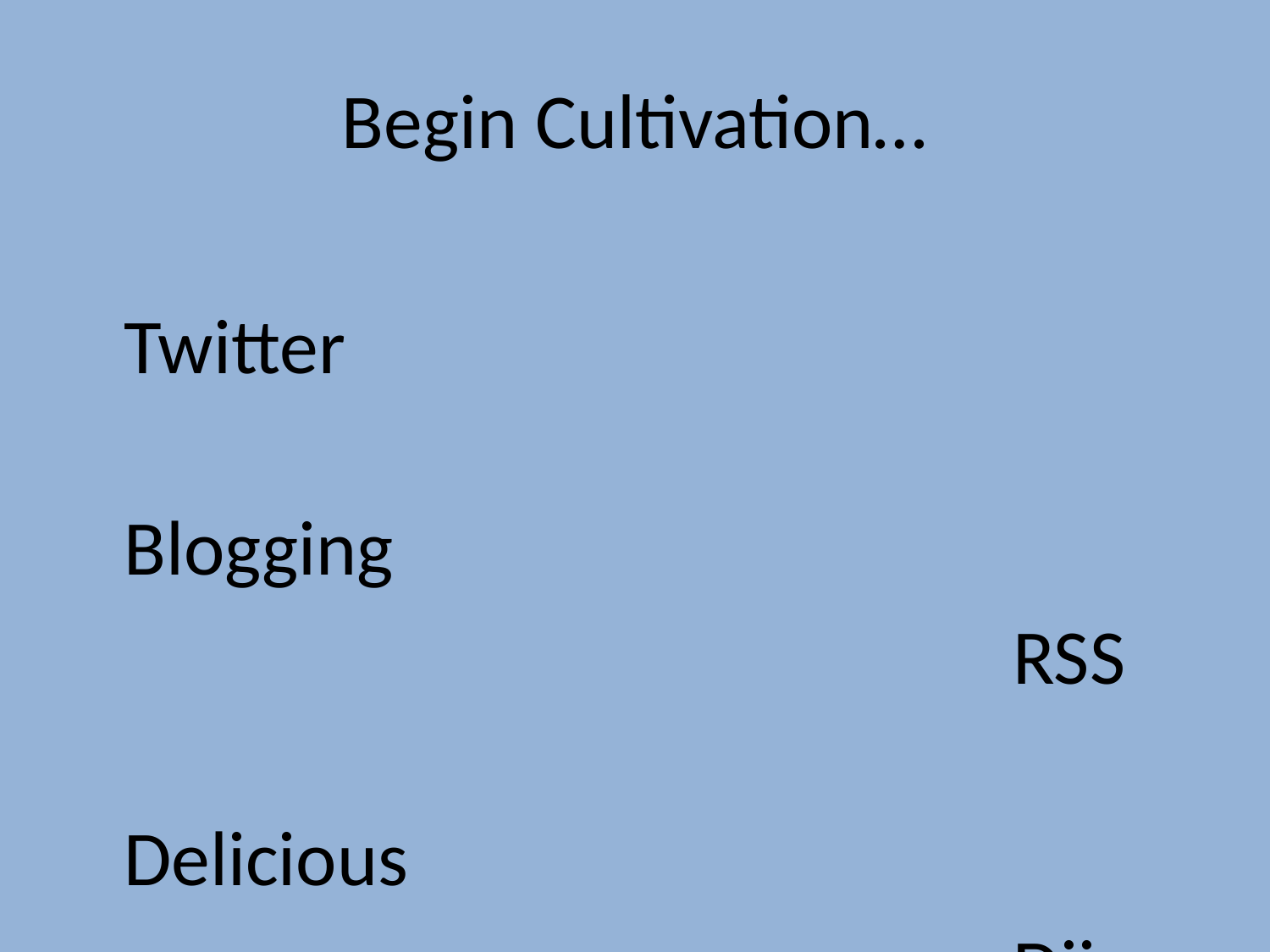

# Begin Cultivation…
								Twitter
								Blogging
								RSS
								Delicious
								Diigo